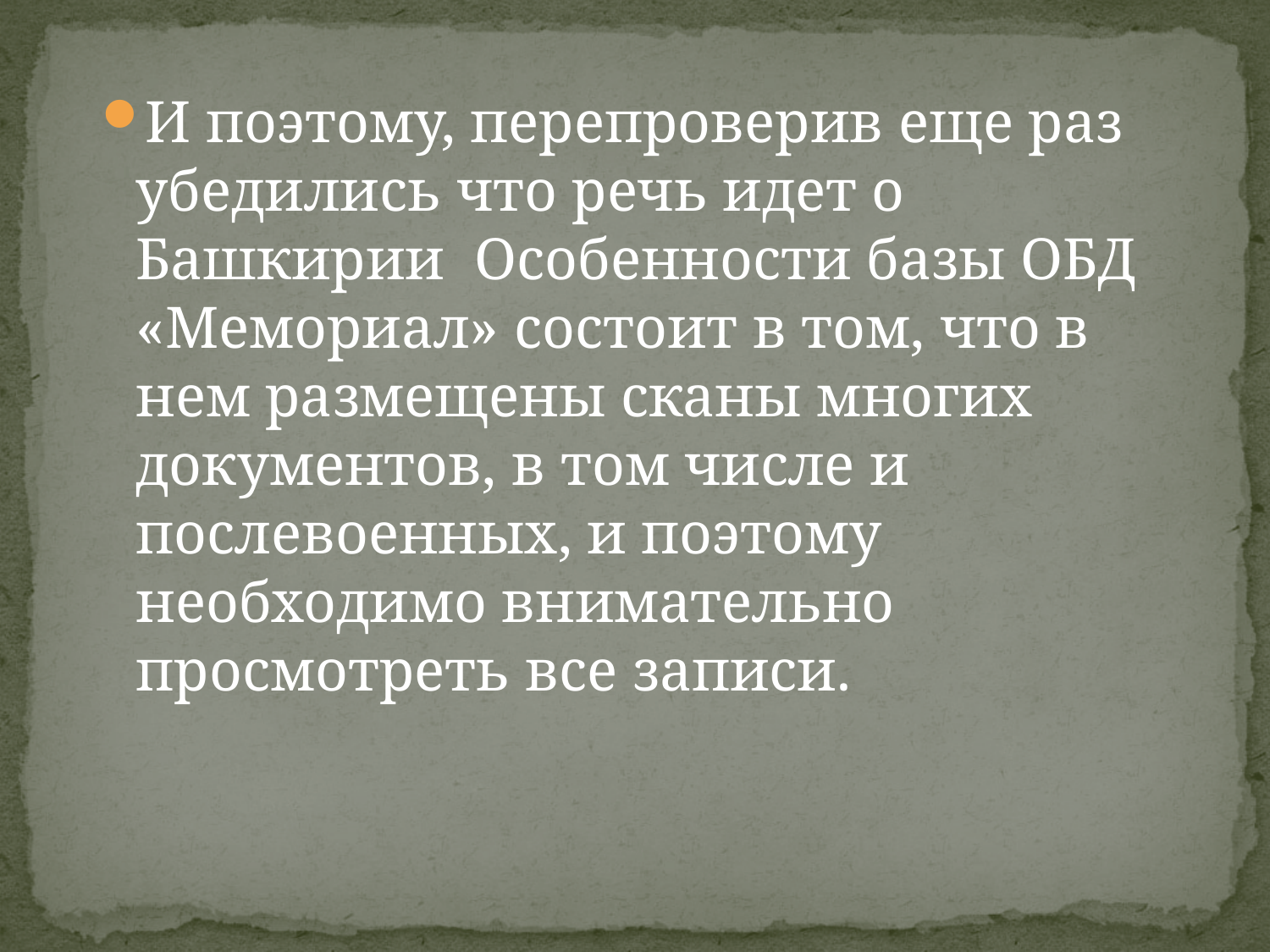

И поэтому, перепроверив еще раз убедились что речь идет о Башкирии  Особенности базы ОБД «Мемориал» состоит в том, что в нем размещены сканы многих документов, в том числе и послевоенных, и поэтому необходимо внимательно просмотреть все записи.